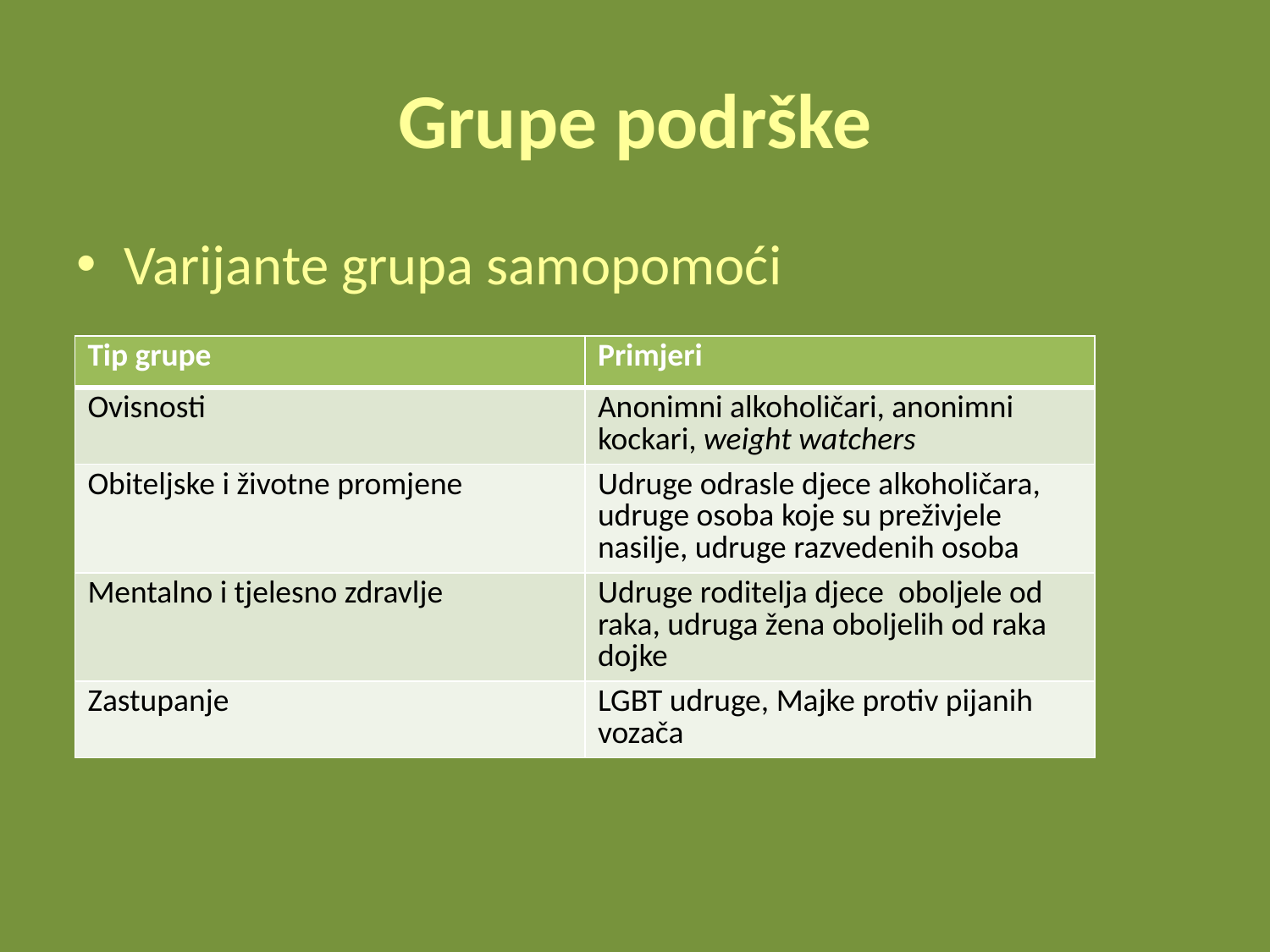

# Grupe podrške
Varijante grupa samopomoći

| Tip grupe | Primjeri |
| --- | --- |
| Ovisnosti | Anonimni alkoholičari, anonimni kockari, weight watchers |
| Obiteljske i životne promjene | Udruge odrasle djece alkoholičara, udruge osoba koje su preživjele nasilje, udruge razvedenih osoba |
| Mentalno i tjelesno zdravlje | Udruge roditelja djece oboljele od raka, udruga žena oboljelih od raka dojke |
| Zastupanje | LGBT udruge, Majke protiv pijanih vozača |